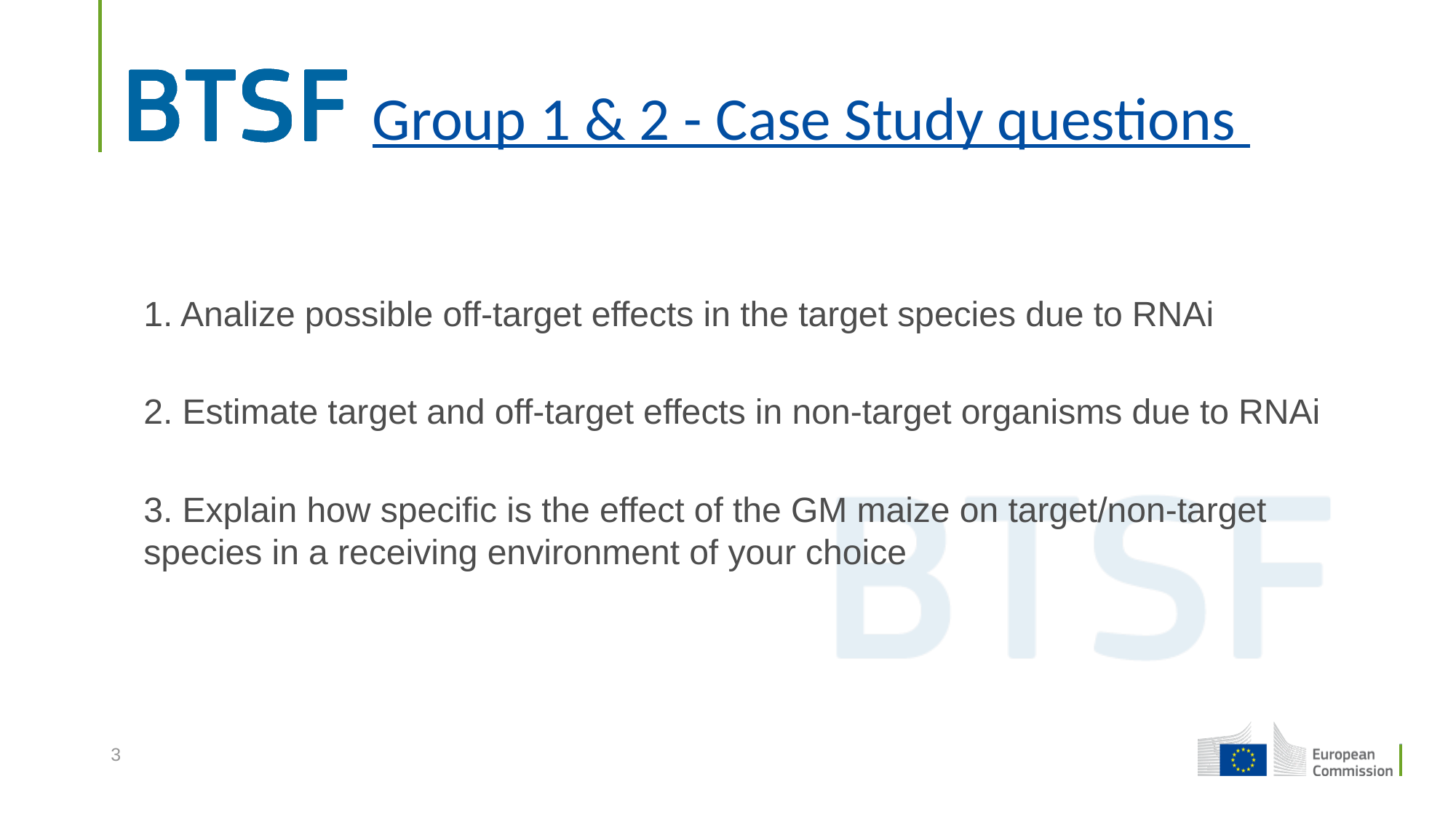

# Group 1 & 2 - Case Study questions

1. Analize possible off-target effects in the target species due to RNAi

2. Estimate target and off-target effects in non-target organisms due to RNAi

3. Explain how specific is the effect of the GM maize on target/non-target species in a receiving environment of your choice

3